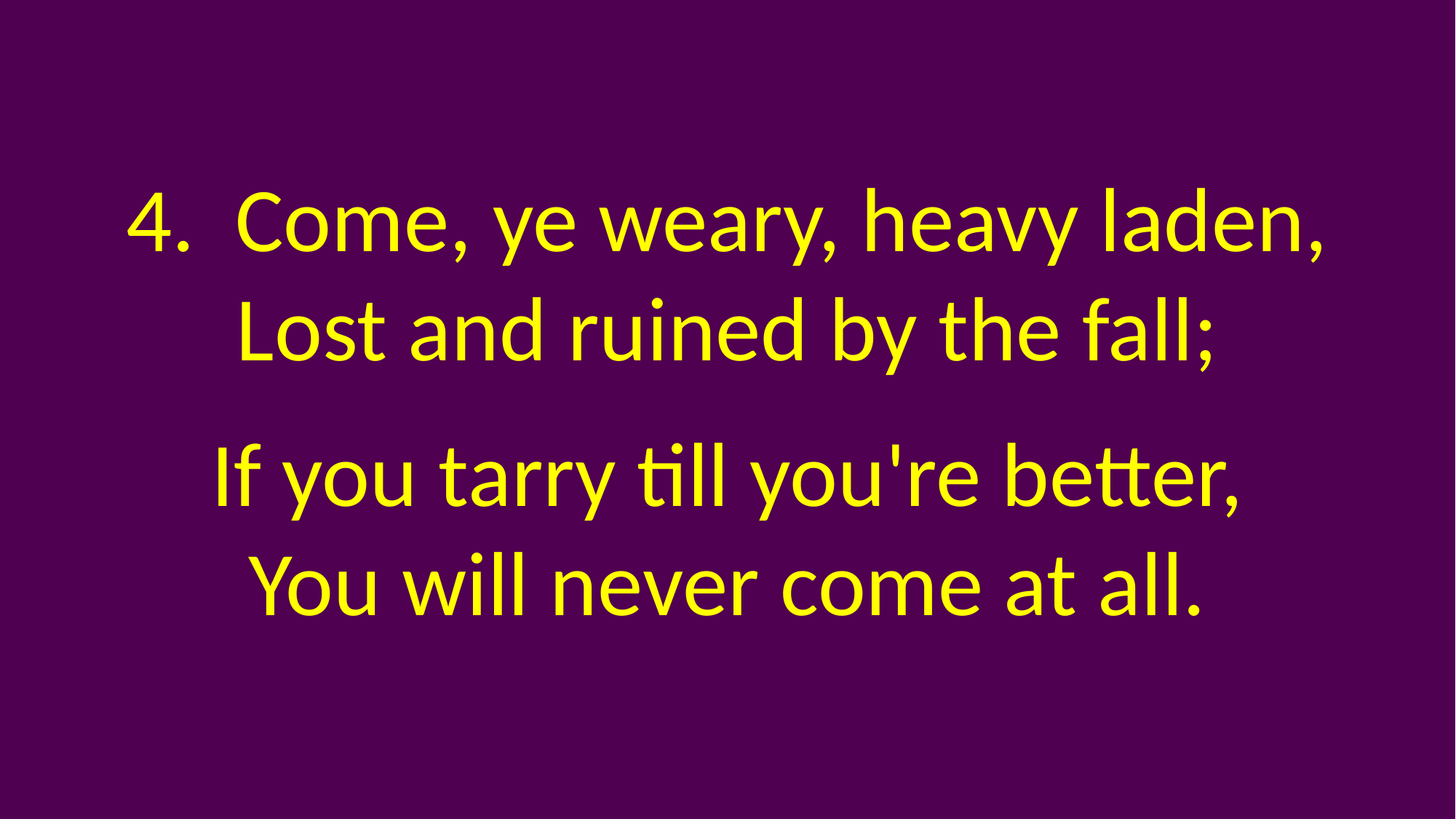

4.	Come, ye weary, heavy laden,
Lost and ruined by the fall;
If you tarry till you're better,
You will never come at all.